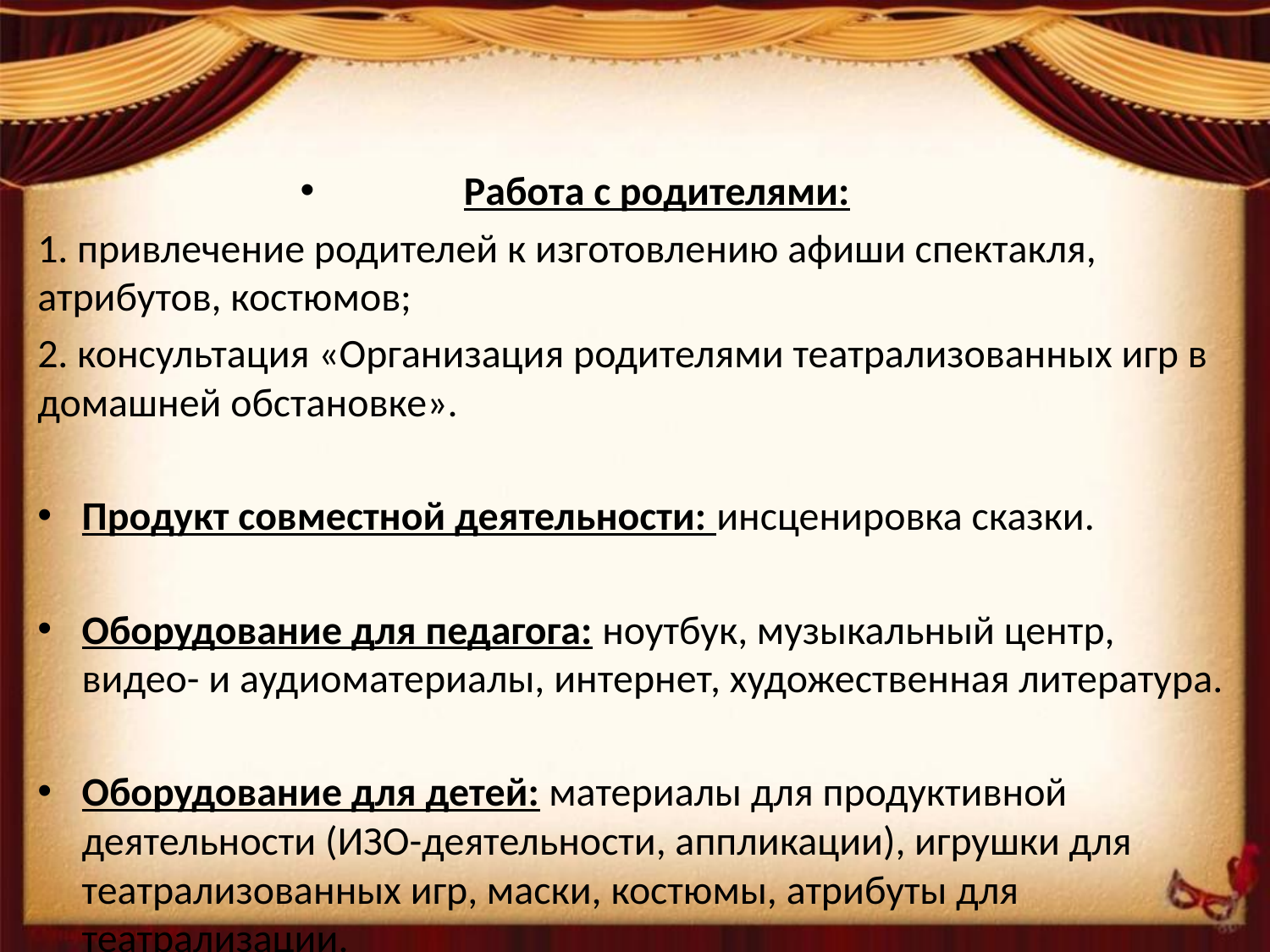

#
Работа с родителями:
1. привлечение родителей к изготовлению афиши спектакля, атрибутов, костюмов;
2. консультация «Организация родителями театрализованных игр в домашней обстановке».

Продукт совместной деятельности: инсценировка сказки.

Оборудование для педагога: ноутбук, музыкальный центр, видео- и аудиоматериалы, интернет, художественная литература.

Оборудование для детей: материалы для продуктивной деятельности (ИЗО-деятельности, аппликации), игрушки для театрализованных игр, маски, костюмы, атрибуты для театрализации.